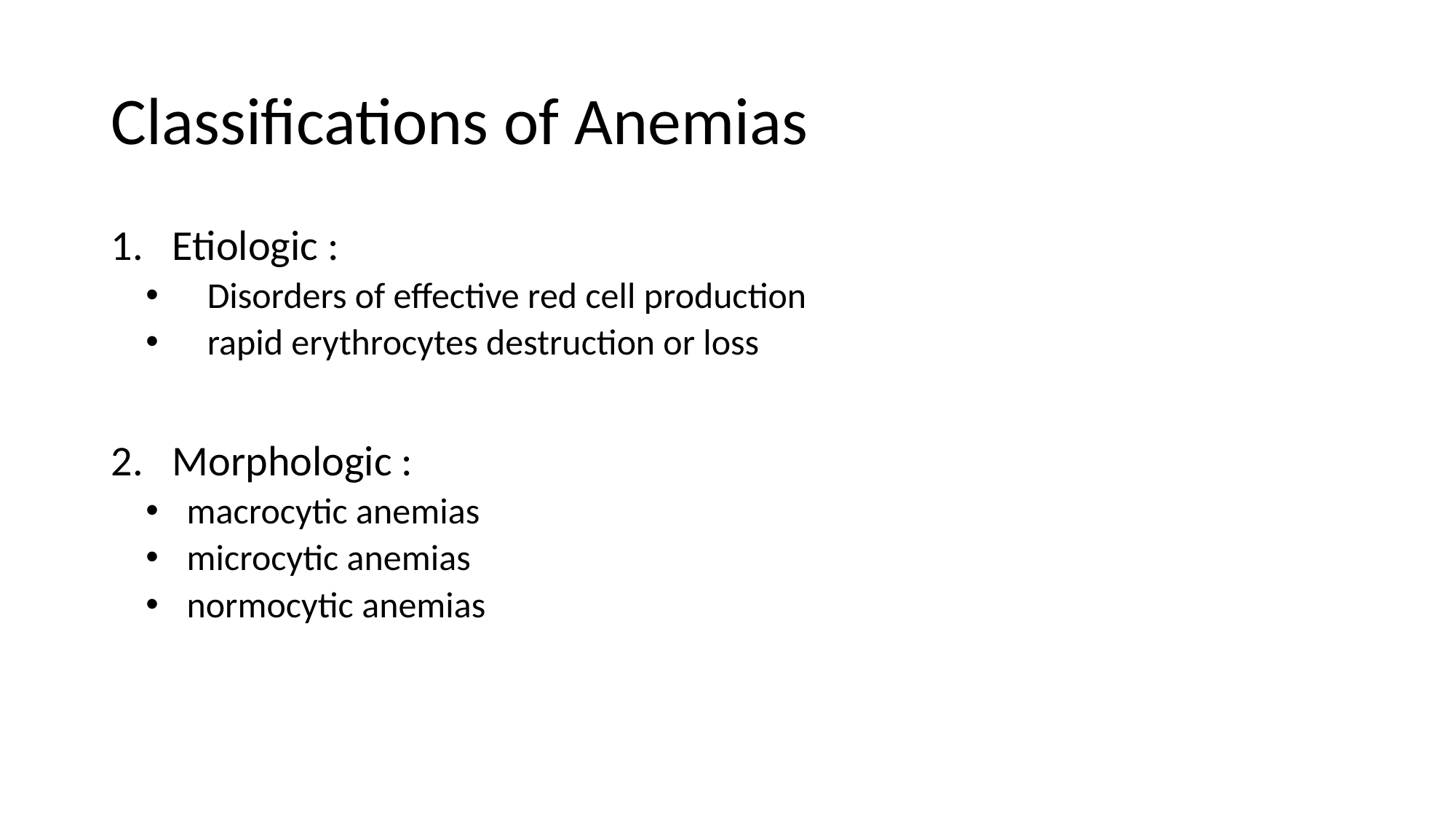

# Classifications of Anemias
Etiologic :
Disorders of effective red cell production
rapid erythrocytes destruction or loss

Morphologic :
macrocytic anemias
microcytic anemias
normocytic anemias